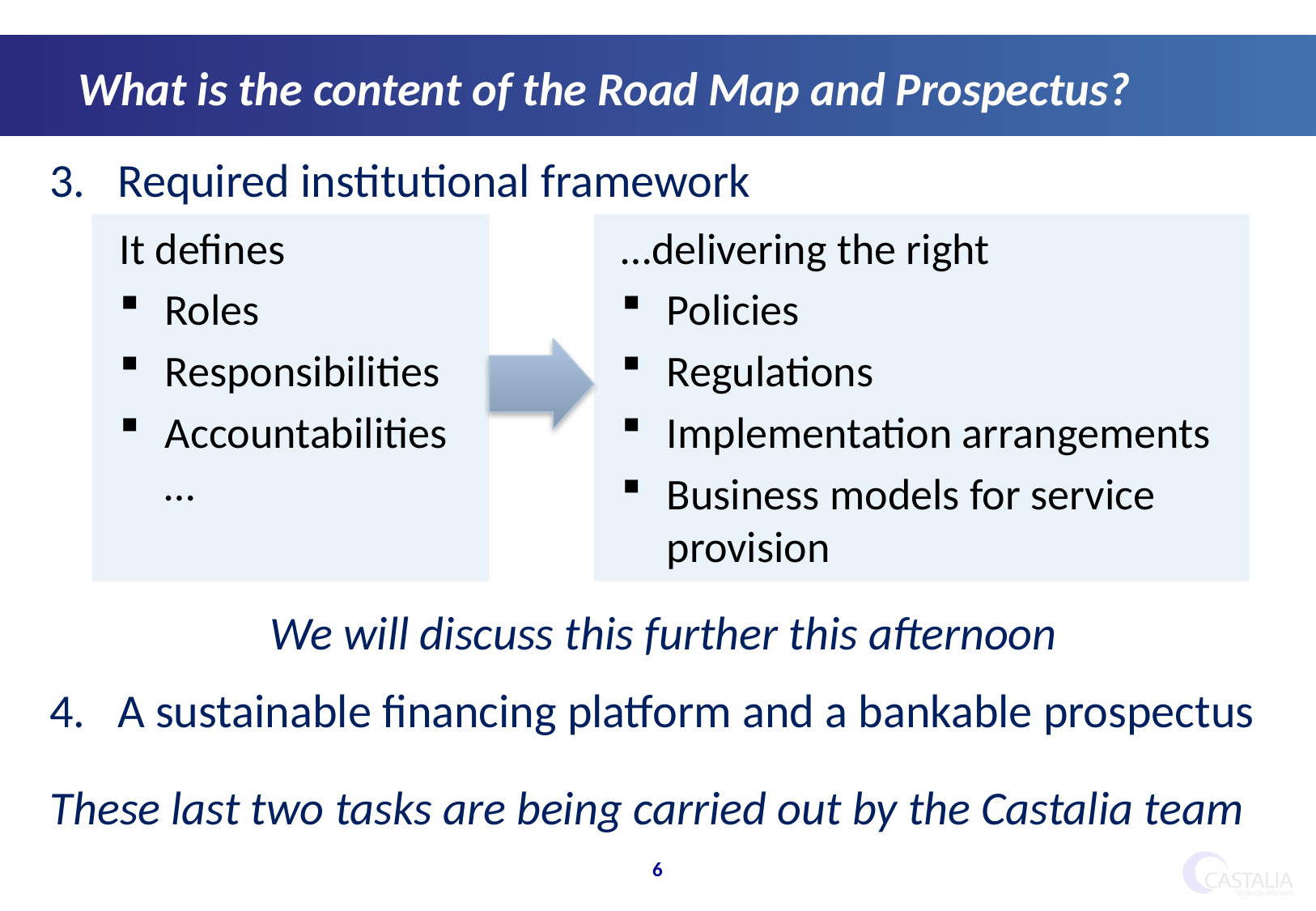

What is the content of the Road Map and Prospectus?
Required institutional framework
…delivering the right
Policies
Regulations
Implementation arrangements
Business models for service provision
It defines
Roles
Responsibilities
Accountabilities…

We will discuss this further this afternoon
A sustainable financing platform and a bankable prospectus
These last two tasks are being carried out by the Castalia team
6